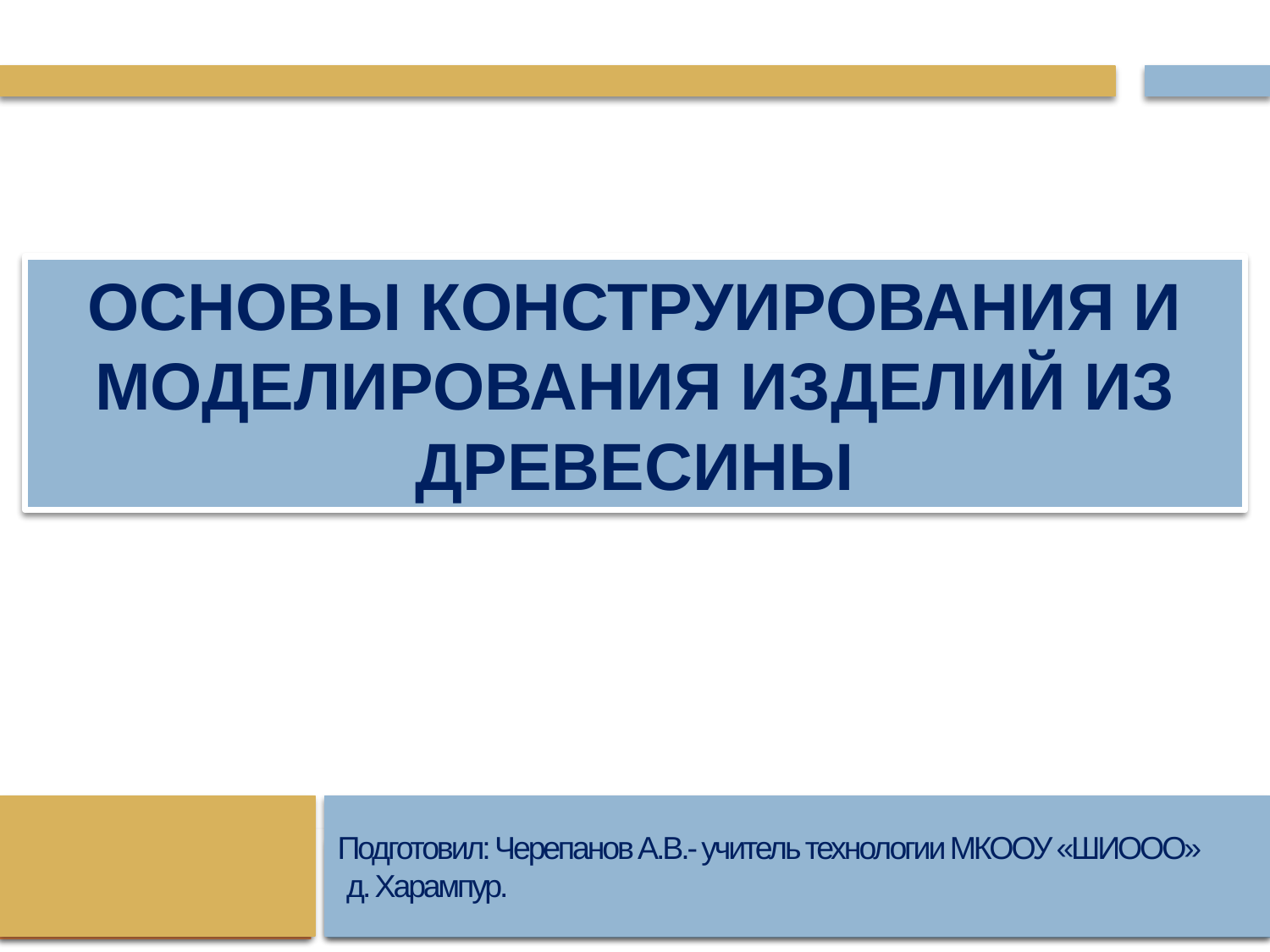

# Основы конструирования и моделирования изделий из древесины

Подготовил: Черепанов А.В.- учитель технологии МКООУ «ШИООО»
 д. Харампур.
Подготовил: